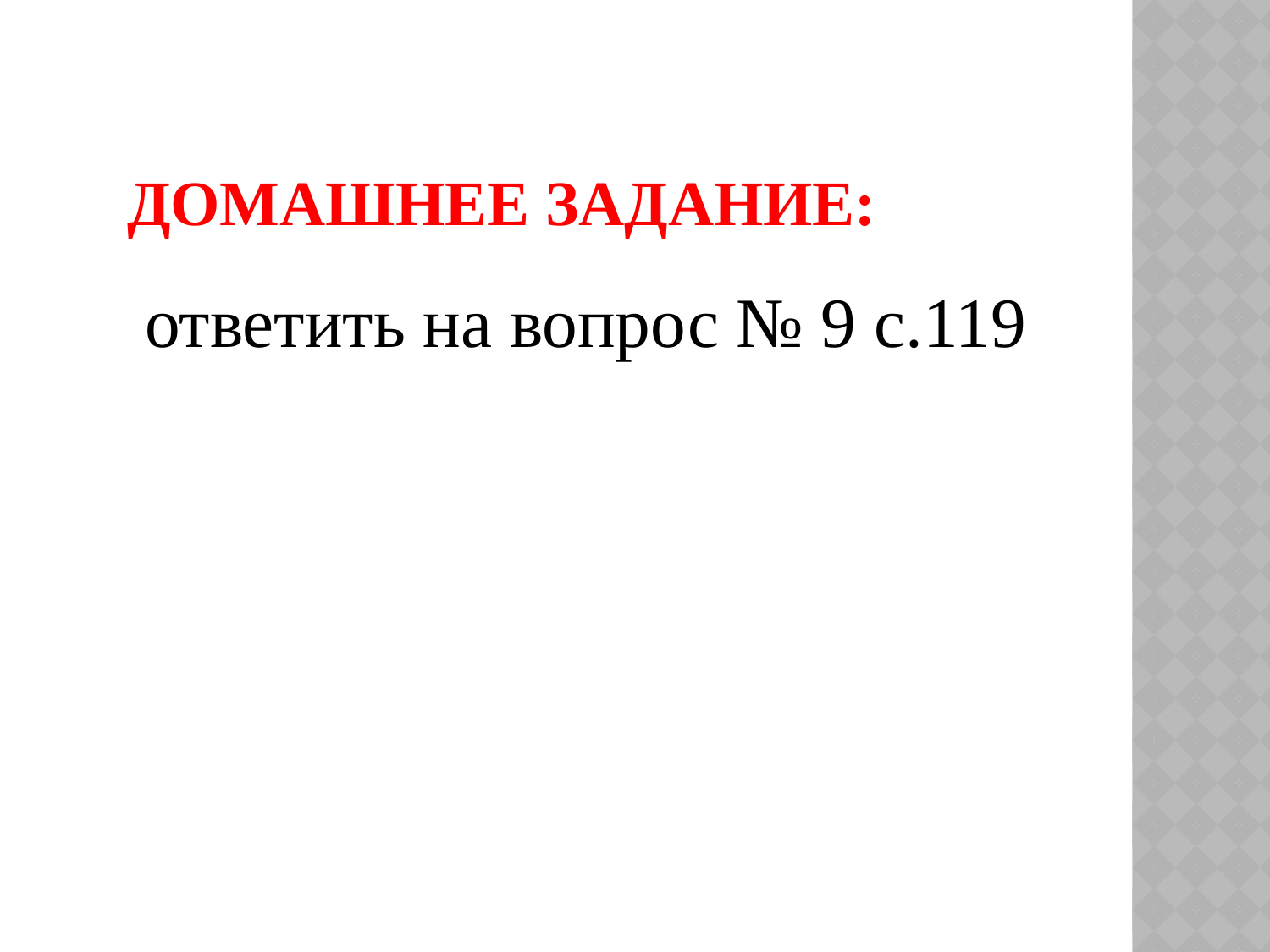

ДОМАШНЕЕ ЗАДАНИЕ:

 ответить на вопрос № 9 с.119